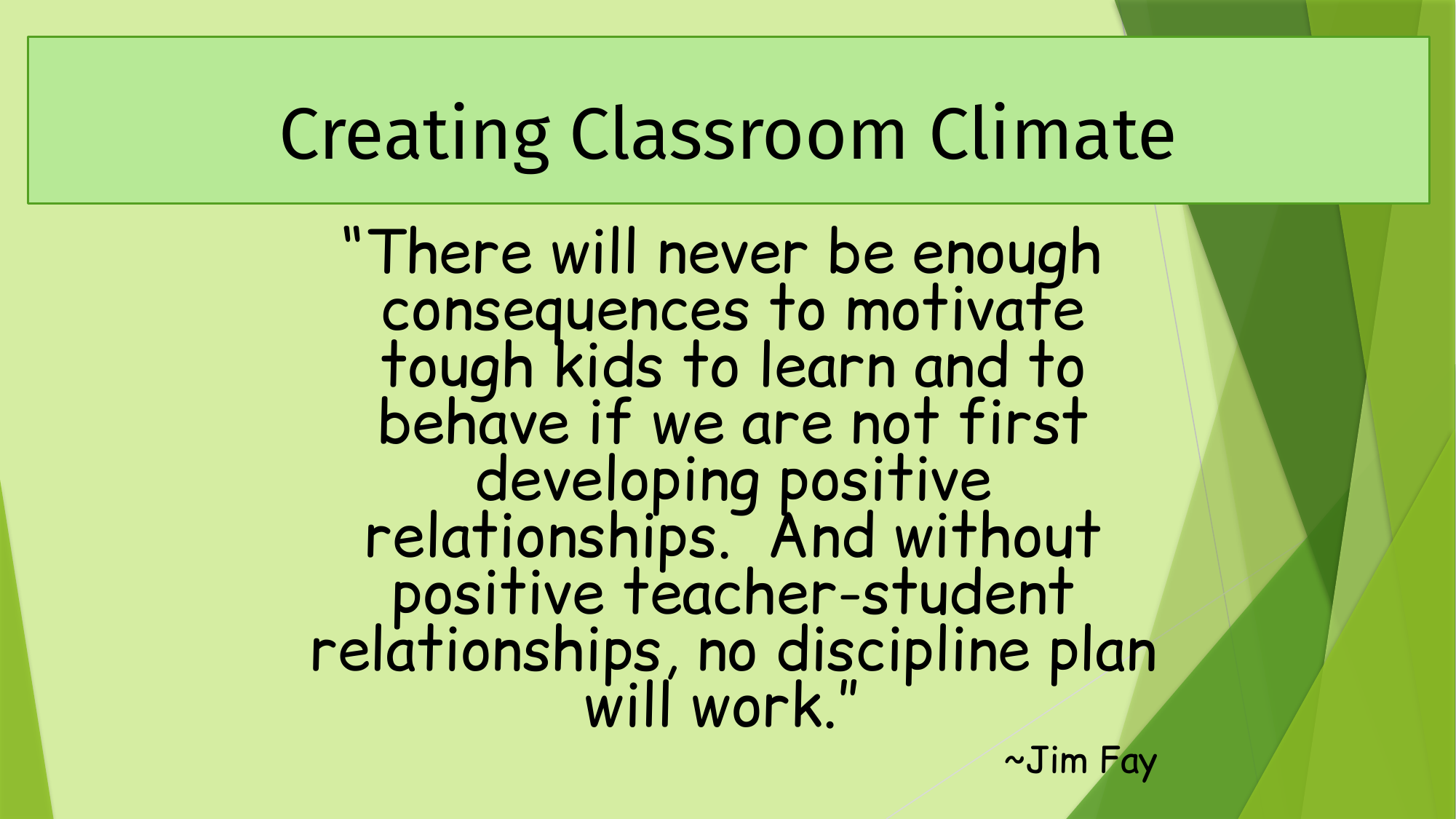

Creating Classroom Climate
“There will never be enough consequences to motivate tough kids to learn and to behave if we are not first developing positive relationships.  And without positive teacher-student relationships, no discipline plan will work.”
~Jim Fay